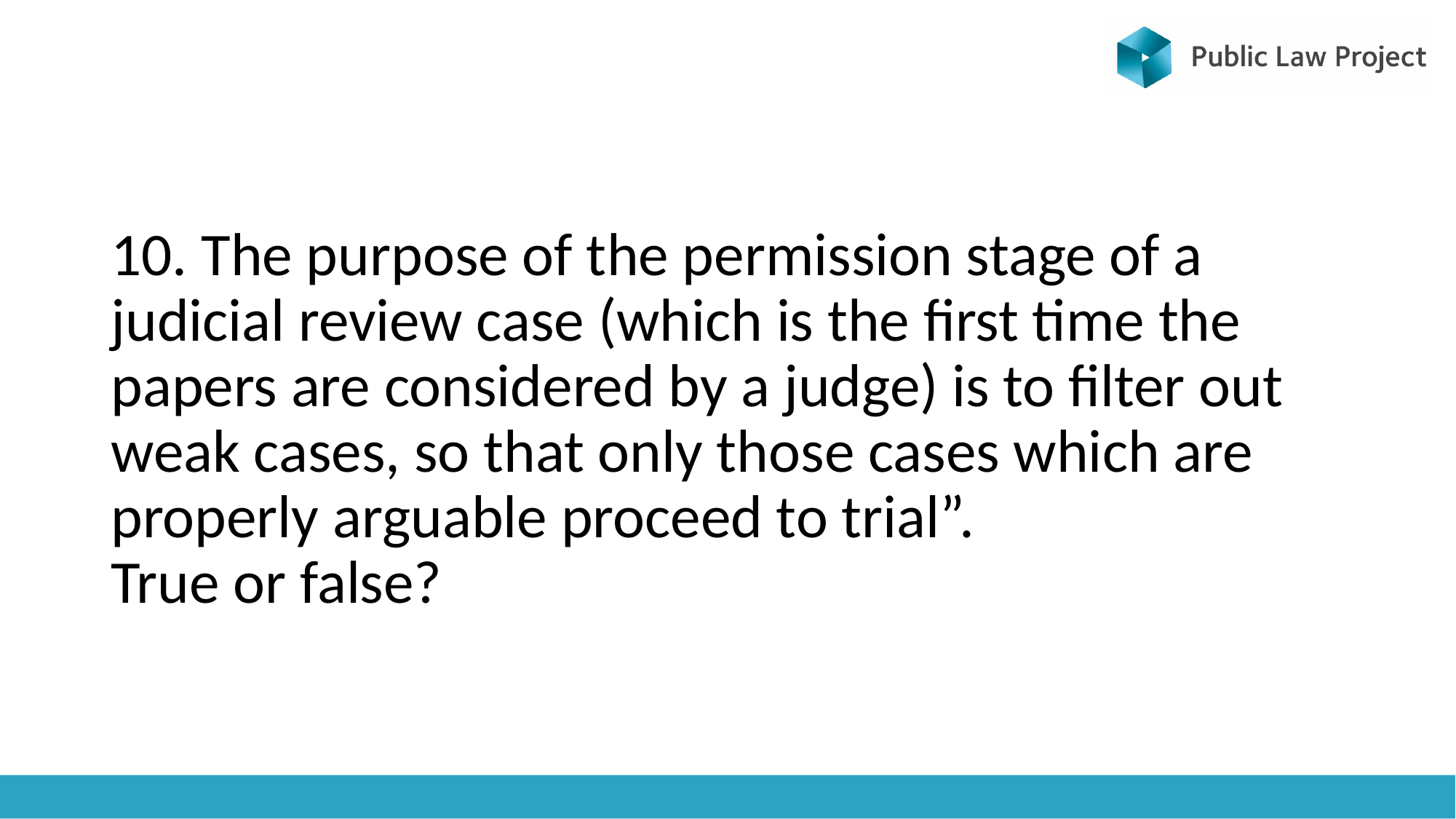

#
10. The purpose of the permission stage of a judicial review case (which is the first time the papers are considered by a judge) is to filter out weak cases, so that only those cases which are properly arguable proceed to trial”.
True or false?